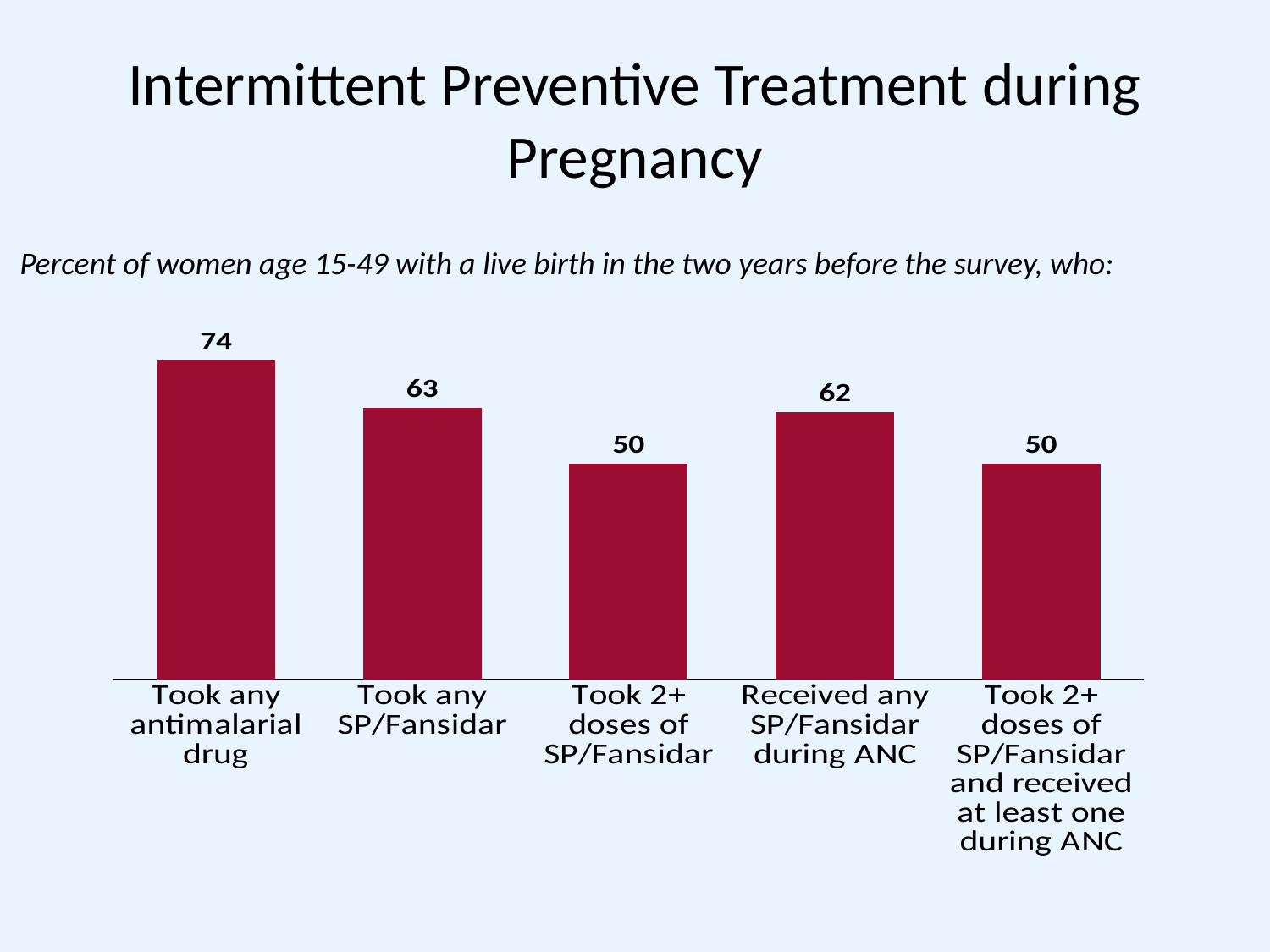

# Intermittent Preventive Treatment during Pregnancy
Percent of women age 15-49 with a live birth in the two years before the survey, who:

### Chart

| Category |  |
|---|---|
| Took any antimalarial drug | 74.0 |
| Took any SP/Fansidar | 63.0 |
| Took 2+ doses of SP/Fansidar | 50.0 |
| Received any SP/Fansidar during ANC | 62.0 |
| Took 2+ doses of SP/Fansidar and received at least one during ANC | 50.0 |